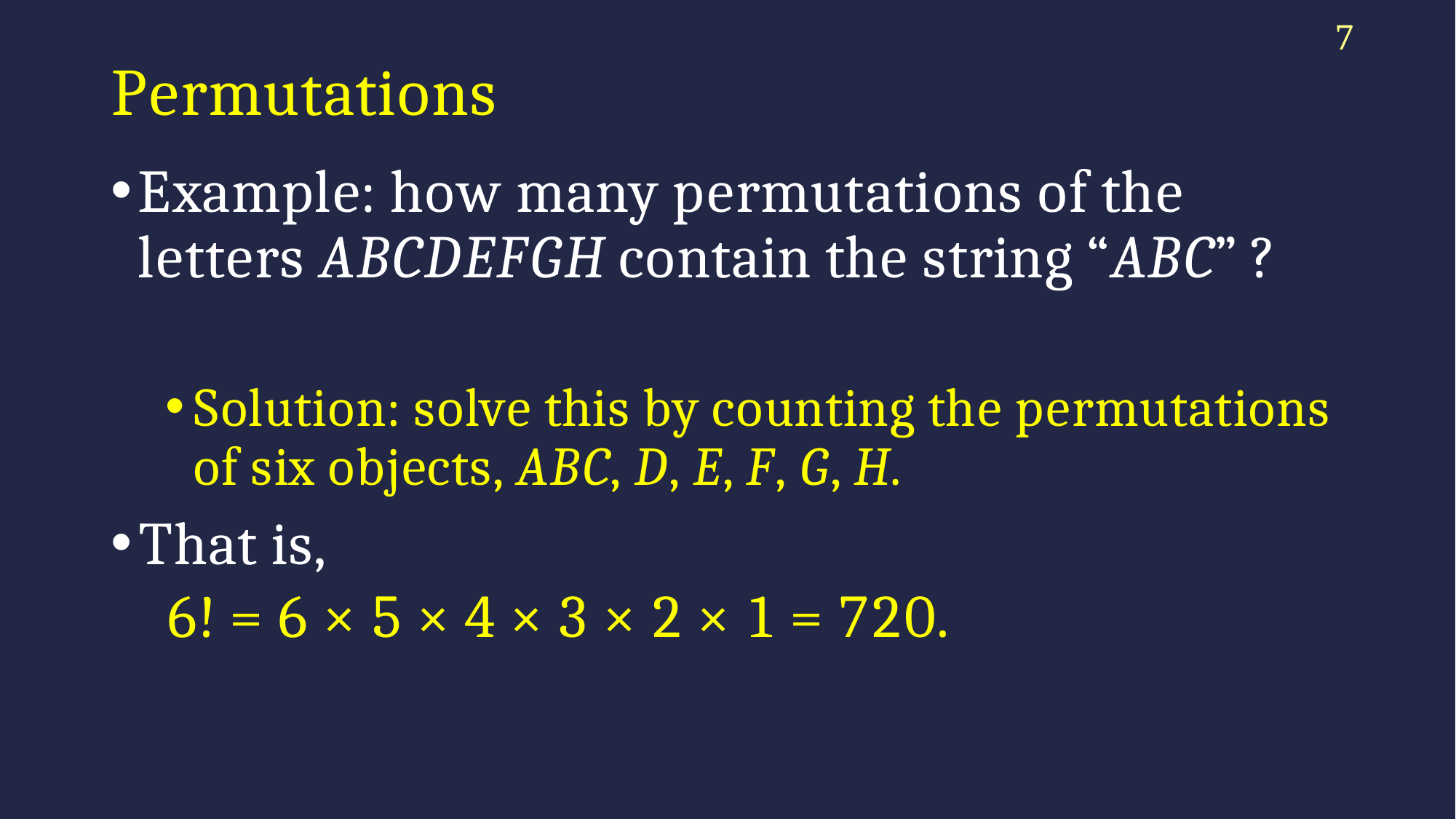

7
# Permutations
Example: how many permutations of the letters ABCDEFGH contain the string “ABC” ?

Solution: solve this by counting the permutations of six objects, ABC, D, E, F, G, H.
That is,
6! = 6 × 5 × 4 × 3 × 2 × 1 = 720.